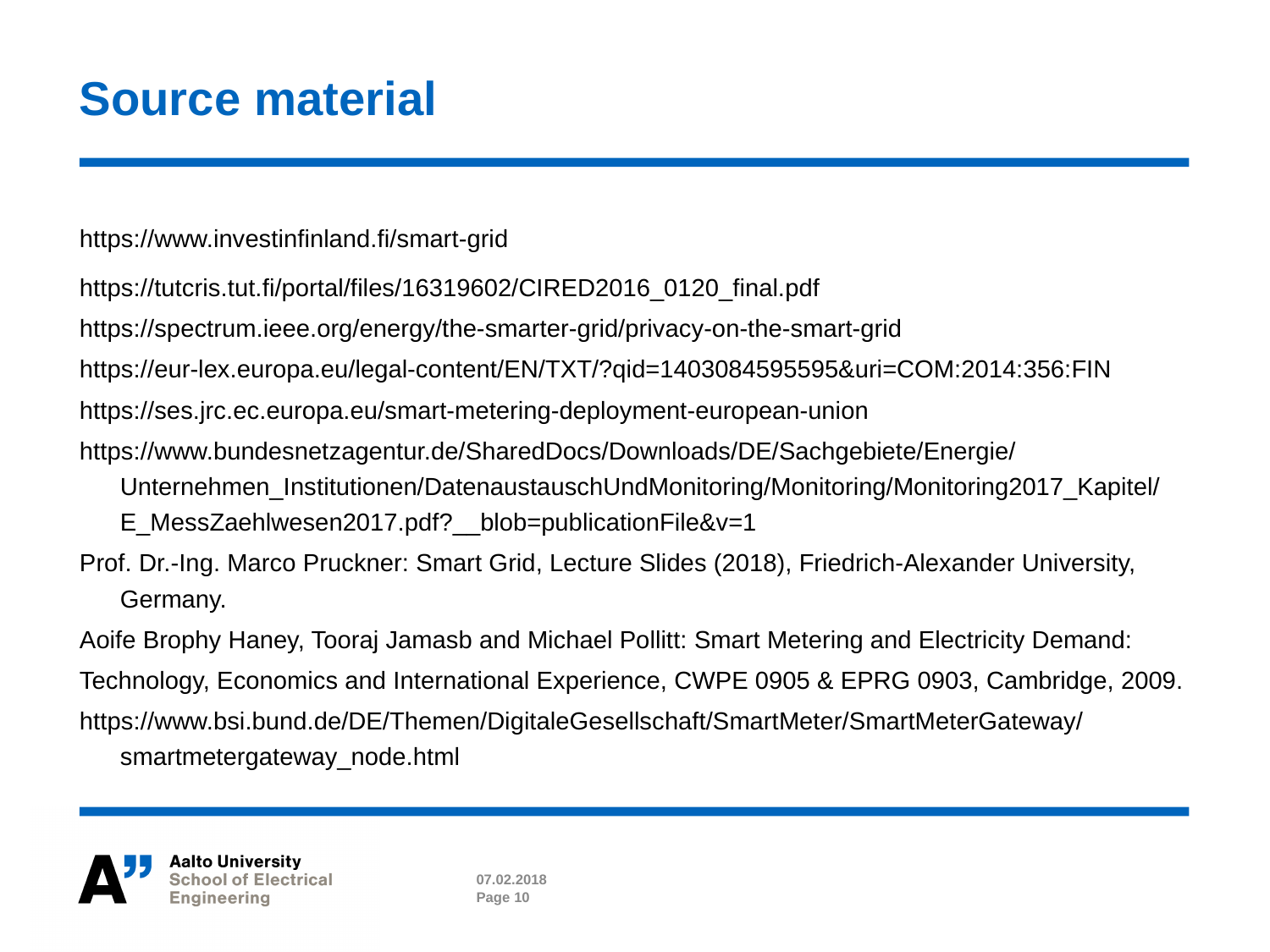

# Source material
https://www.investinfinland.fi/smart-grid
https://tutcris.tut.fi/portal/files/16319602/CIRED2016_0120_final.pdf
https://spectrum.ieee.org/energy/the-smarter-grid/privacy-on-the-smart-grid
https://eur-lex.europa.eu/legal-content/EN/TXT/?qid=1403084595595&uri=COM:2014:356:FIN
https://ses.jrc.ec.europa.eu/smart-metering-deployment-european-union
https://www.bundesnetzagentur.de/SharedDocs/Downloads/DE/Sachgebiete/Energie/Unternehmen_Institutionen/DatenaustauschUndMonitoring/Monitoring/Monitoring2017_Kapitel/E_MessZaehlwesen2017.pdf?__blob=publicationFile&v=1
Prof. Dr.-Ing. Marco Pruckner: Smart Grid, Lecture Slides (2018), Friedrich-Alexander University, Germany.
Aoife Brophy Haney, Tooraj Jamasb and Michael Pollitt: Smart Metering and Electricity Demand:
Technology, Economics and International Experience, CWPE 0905 & EPRG 0903, Cambridge, 2009.
https://www.bsi.bund.de/DE/Themen/DigitaleGesellschaft/SmartMeter/SmartMeterGateway/smartmetergateway_node.html

07.02.2018
Page 10